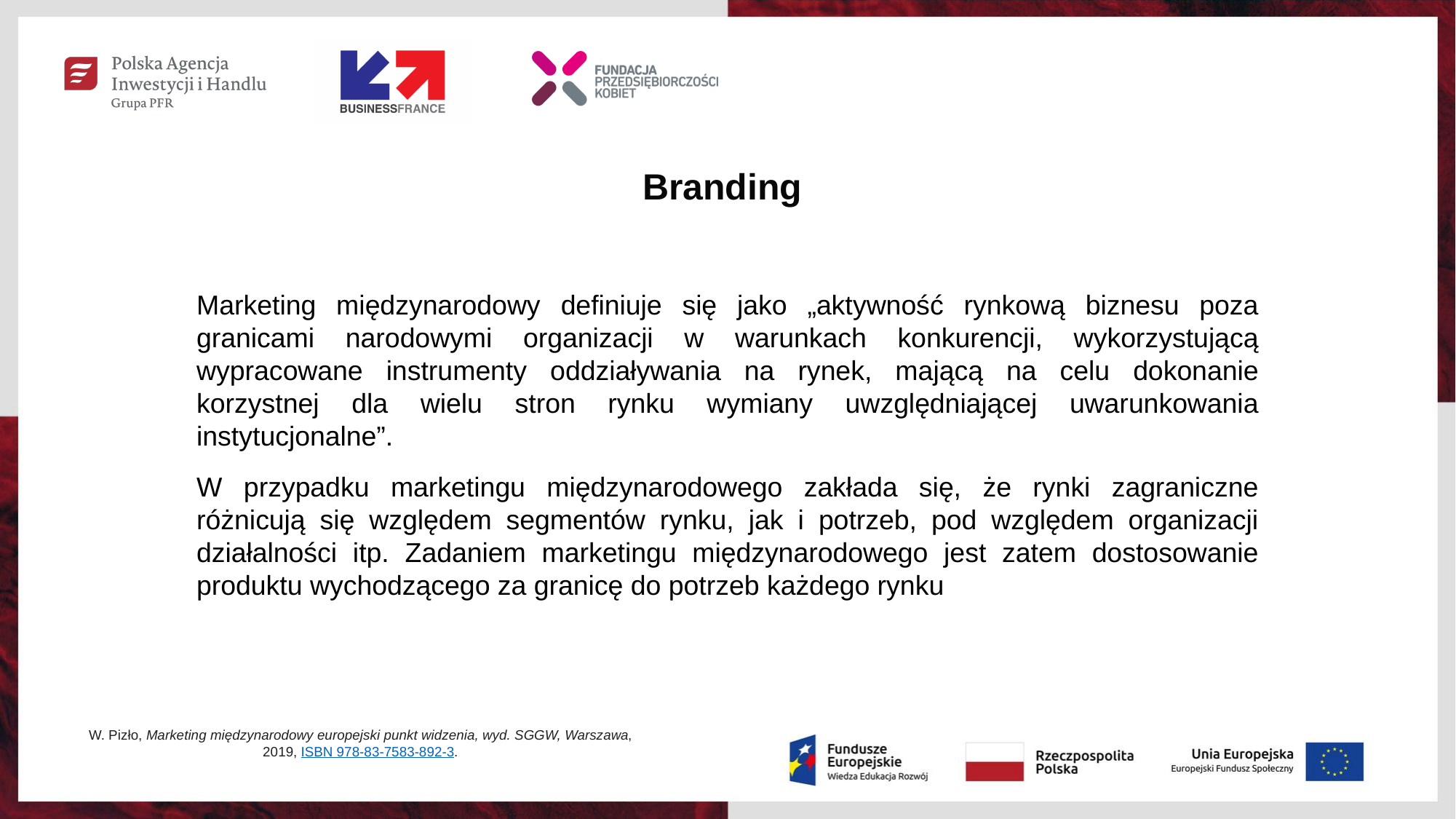

Branding
Marketing międzynarodowy definiuje się jako „aktywność rynkową biznesu poza granicami narodowymi organizacji w warunkach konkurencji, wykorzystującą wypracowane instrumenty oddziaływania na rynek, mającą na celu dokonanie korzystnej dla wielu stron rynku wymiany uwzględniającej uwarunkowania instytucjonalne”.
W przypadku marketingu międzynarodowego zakłada się, że rynki zagraniczne różnicują się względem segmentów rynku, jak i potrzeb, pod względem organizacji działalności itp. Zadaniem marketingu międzynarodowego jest zatem dostosowanie produktu wychodzącego za granicę do potrzeb każdego rynku
W. Pizło, Marketing międzynarodowy europejski punkt widzenia, wyd. SGGW, Warszawa, 2019, ISBN 978-83-7583-892-3.